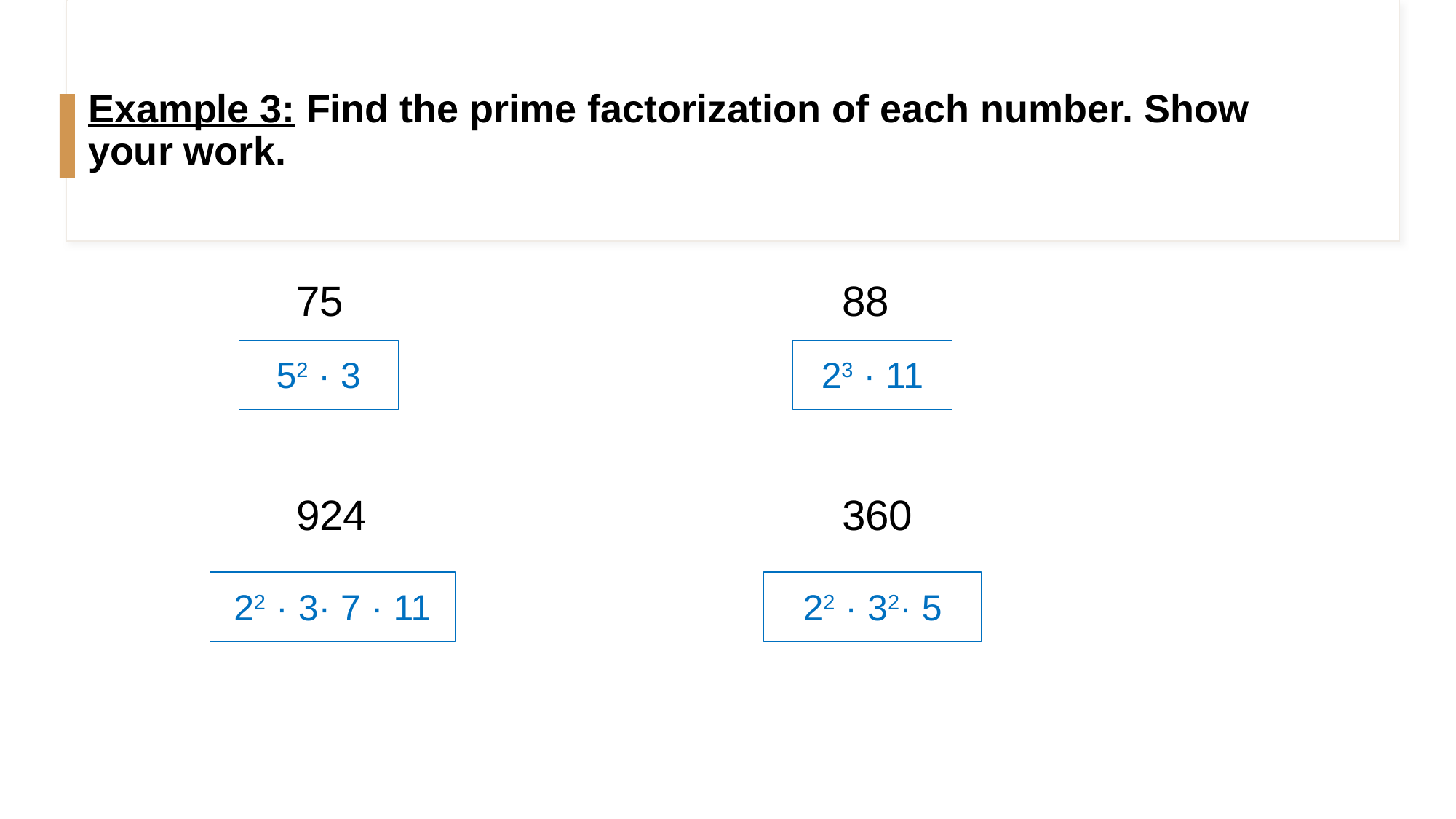

# Example 3: Find the prime factorization of each number. Show your work.
		75					88

 		924					360

52 · 3
23 · 11
22 · 3· 7 · 11
22 · 32· 5